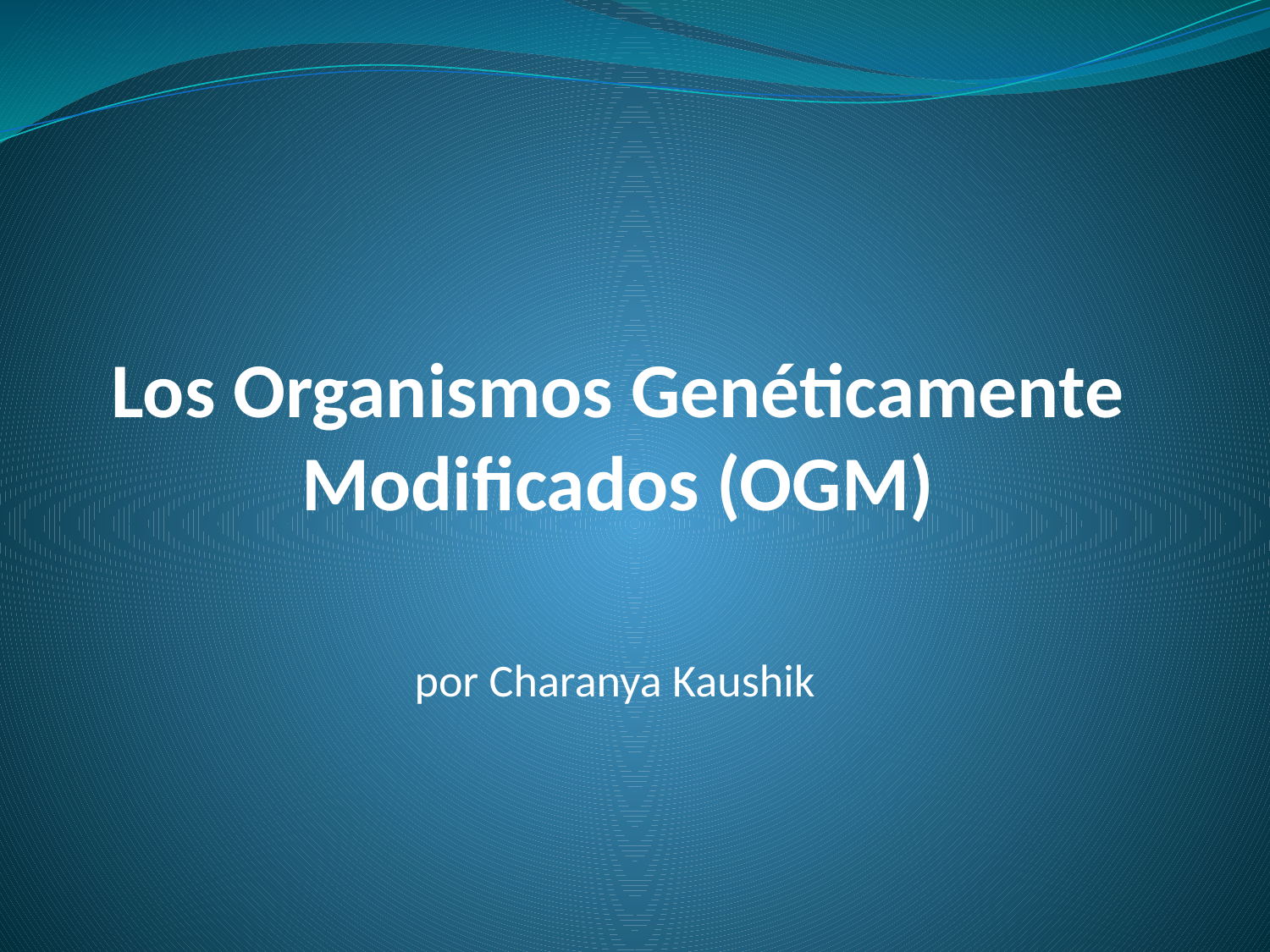

# Los Organismos Genéticamente Modificados (OGM)

por Charanya Kaushik